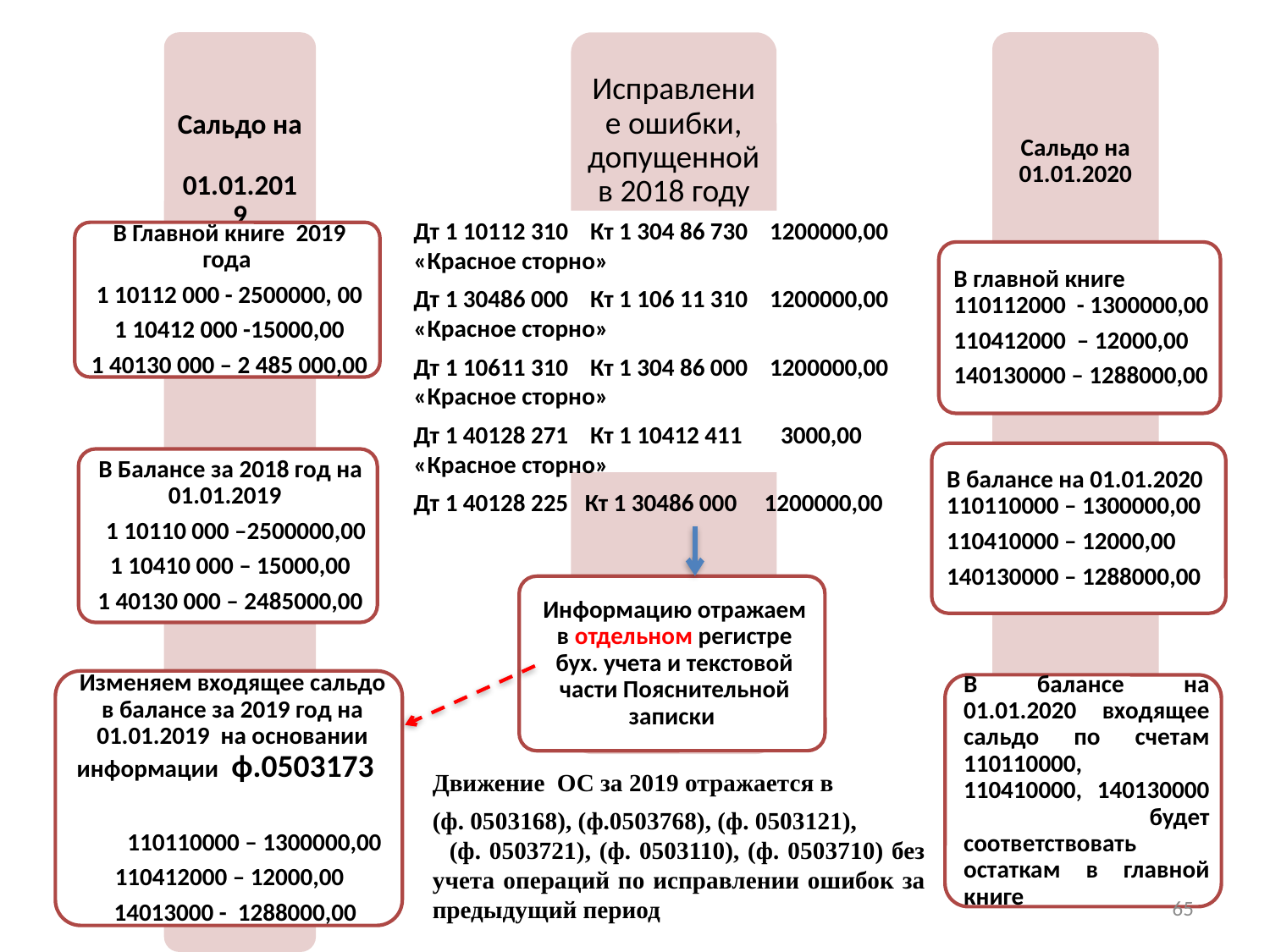

Сальдо на   01.01.2019
В Главной книге  2019 года
1 10112 000 - 2500000, 00
1 10412 000 -15000,00
1 40130 000 – 2 485 000,00
Изменяем входящее сальдо в балансе за 2019 год на 01.01.2019  на основании информации  ф.0503173
        110110000 – 1300000,00
110412000 – 12000,00
 14013000 -  1288000,00
В Балансе за 2018 год на 01.01.2019
  1 10110 000 –2500000,00
1 10410 000 – 15000,00
1 40130 000 – 2485000,00
Исправление ошибки, допущенной в 2018 году

Дт 1 10112 310    Кт 1 304 86 730    1200000,00  «Красное сторно»
Дт 1 30486 000    Кт 1 106 11 310    1200000,00 «Красное сторно»
Дт 1 10611 310    Кт 1 304 86 000    1200000,00 «Красное сторно»
Дт 1 40128 271    Кт 1 10412 411       3000,00 «Красное сторно»
Дт 1 40128 225   Кт 1 30486 000     1200000,00

Информацию отражаем в отдельном регистре бух. учета и текстовой части Пояснительной записки
Движение  ОС за 2019 отражается в
(ф. 0503168), (ф.0503768), (ф. 0503121),              (ф. 0503721), (ф. 0503110), (ф. 0503710) без учета операций по исправлении ошибок за предыдущий период
Сальдо на 01.01.2020
В главной книге          110112000  - 1300000,00
110412000  – 12000,00
140130000 – 1288000,00
В балансе на 01.01.2020  входящее сальдо по счетам 110110000,  110410000,  140130000            будет соответствовать остаткам в главной книге
В балансе на 01.01.2020   110110000 – 1300000,00
110410000 – 12000,00
140130000 – 1288000,00
65